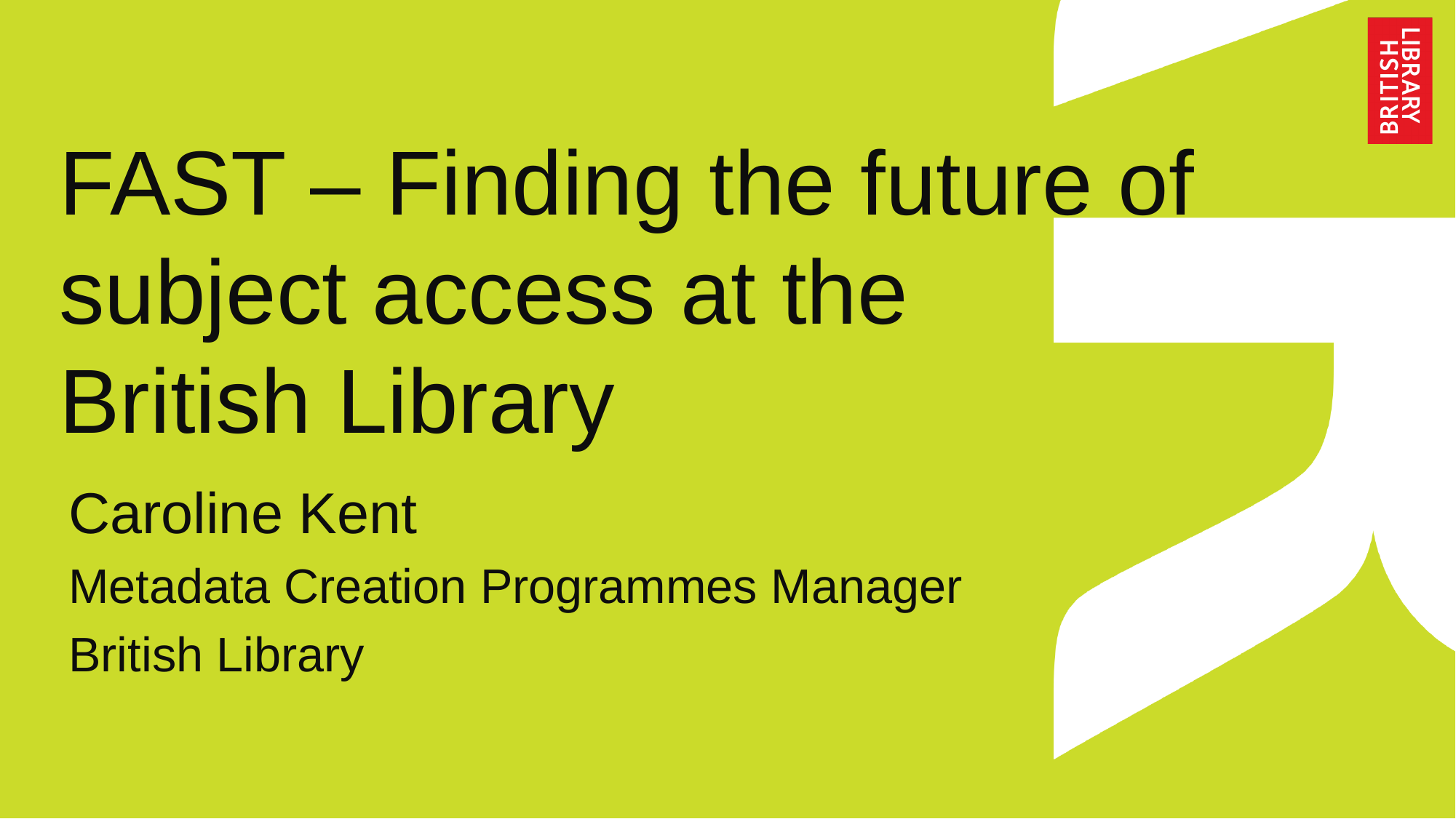

# FAST – Finding the future of subject access at the British Library
Caroline Kent
Metadata Creation Programmes Manager
British Library